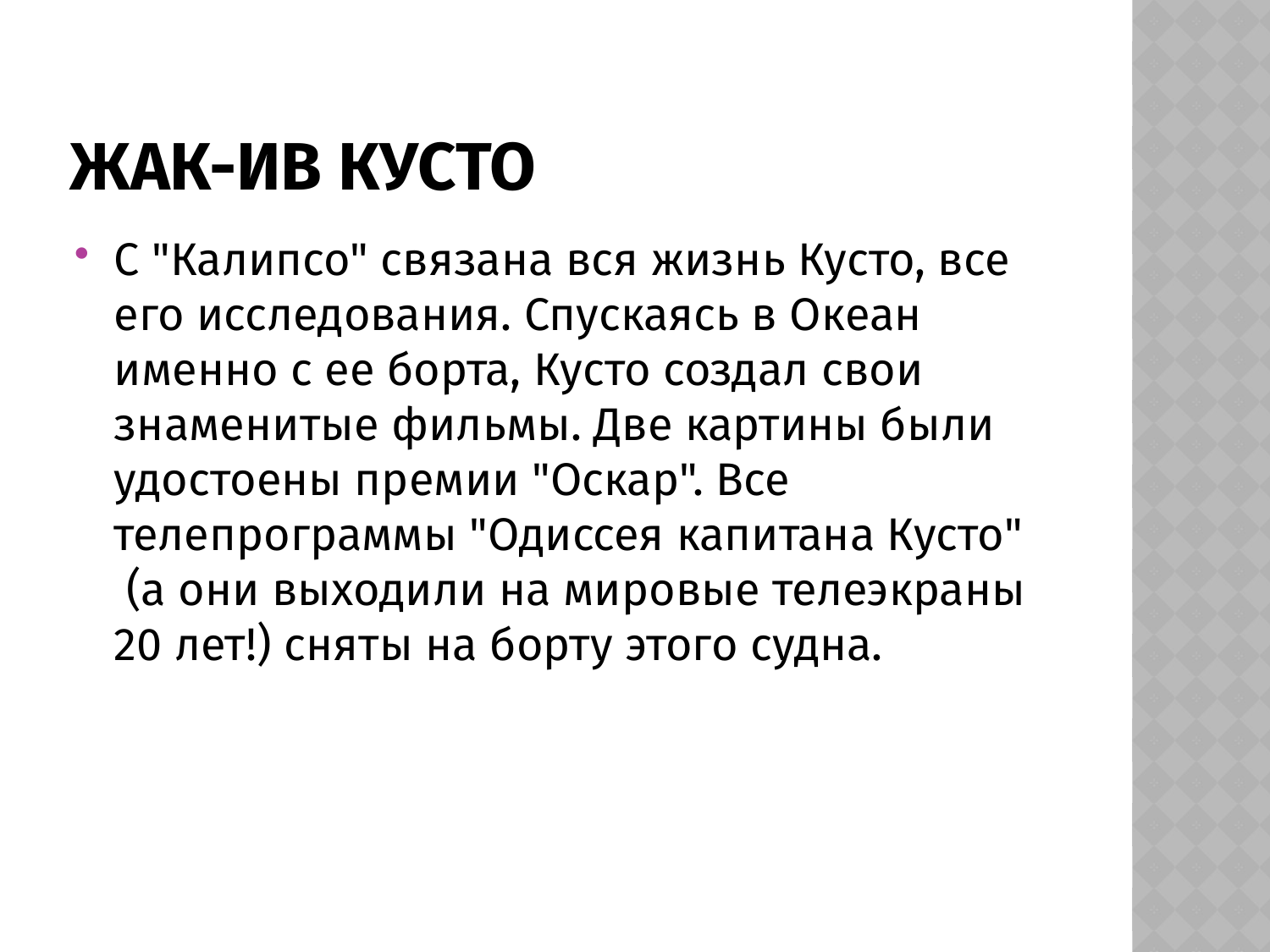

# Жак-ив кусто
С "Калипсо" связана вся жизнь Кусто, все его исследования. Спускаясь в Океан именно с ее борта, Кусто создал свои знаменитые фильмы. Две картины были удостоены премии "Оскар". Все телепрограммы "Одиссея капитана Кусто"  (а они выходили на мировые телеэкраны 20 лет!) сняты на борту этого судна.